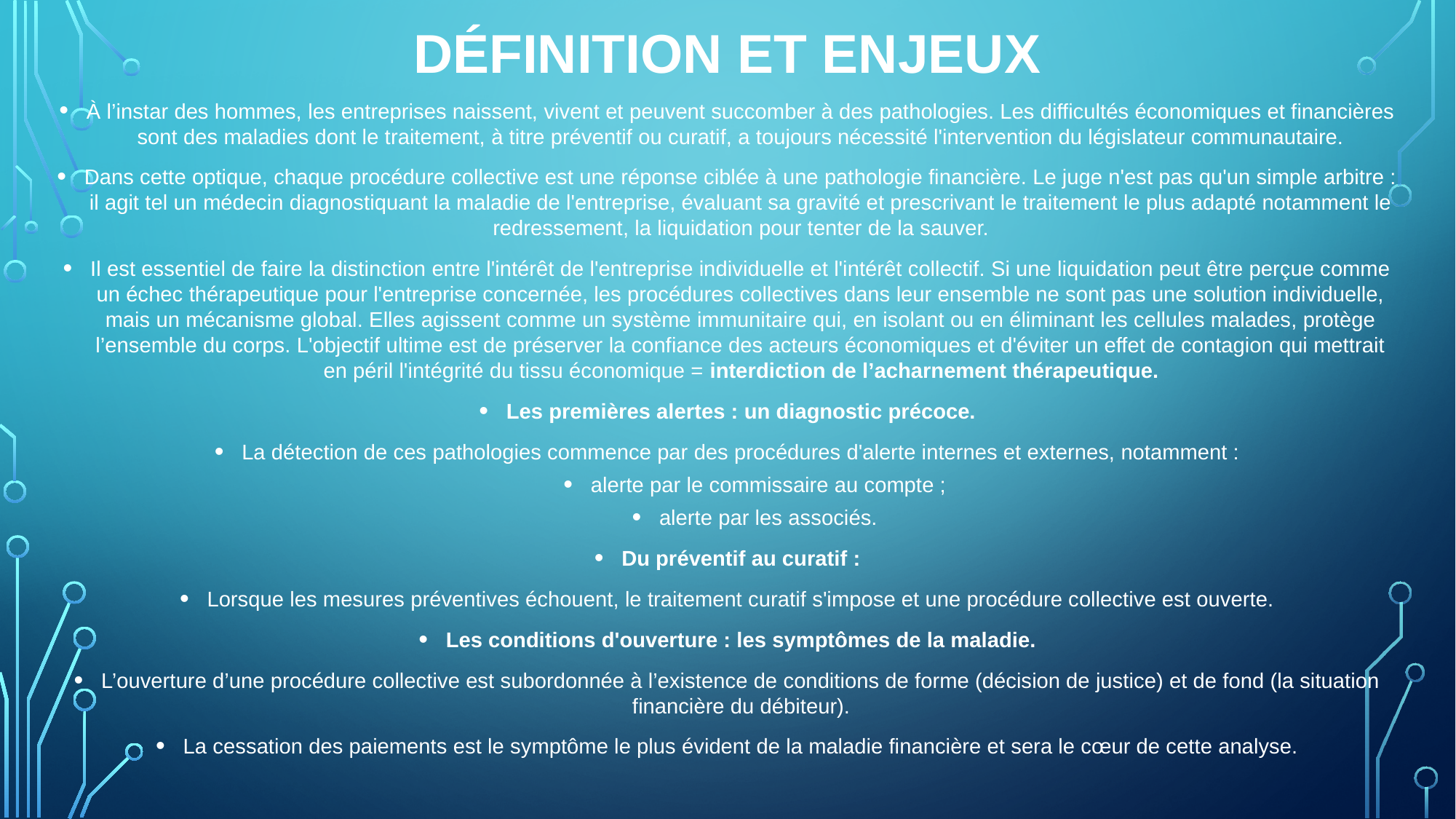

# DÉFINITION ET ENJEUX
À l’instar des hommes, les entreprises naissent, vivent et peuvent succomber à des pathologies. Les difficultés économiques et financières sont des maladies dont le traitement, à titre préventif ou curatif, a toujours nécessité l'intervention du législateur communautaire.
Dans cette optique, chaque procédure collective est une réponse ciblée à une pathologie financière. Le juge n'est pas qu'un simple arbitre : il agit tel un médecin diagnostiquant la maladie de l'entreprise, évaluant sa gravité et prescrivant le traitement le plus adapté notamment le redressement, la liquidation pour tenter de la sauver.
Il est essentiel de faire la distinction entre l'intérêt de l'entreprise individuelle et l'intérêt collectif. Si une liquidation peut être perçue comme un échec thérapeutique pour l'entreprise concernée, les procédures collectives dans leur ensemble ne sont pas une solution individuelle, mais un mécanisme global. Elles agissent comme un système immunitaire qui, en isolant ou en éliminant les cellules malades, protège l’ensemble du corps. L'objectif ultime est de préserver la confiance des acteurs économiques et d'éviter un effet de contagion qui mettrait en péril l'intégrité du tissu économique = interdiction de l’acharnement thérapeutique.
Les premières alertes : un diagnostic précoce.
La détection de ces pathologies commence par des procédures d'alerte internes et externes, notamment :
alerte par le commissaire au compte ;
alerte par les associés.
Du préventif au curatif :
Lorsque les mesures préventives échouent, le traitement curatif s'impose et une procédure collective est ouverte.
Les conditions d'ouverture : les symptômes de la maladie.
L’ouverture d’une procédure collective est subordonnée à l’existence de conditions de forme (décision de justice) et de fond (la situation financière du débiteur).
La cessation des paiements est le symptôme le plus évident de la maladie financière et sera le cœur de cette analyse.